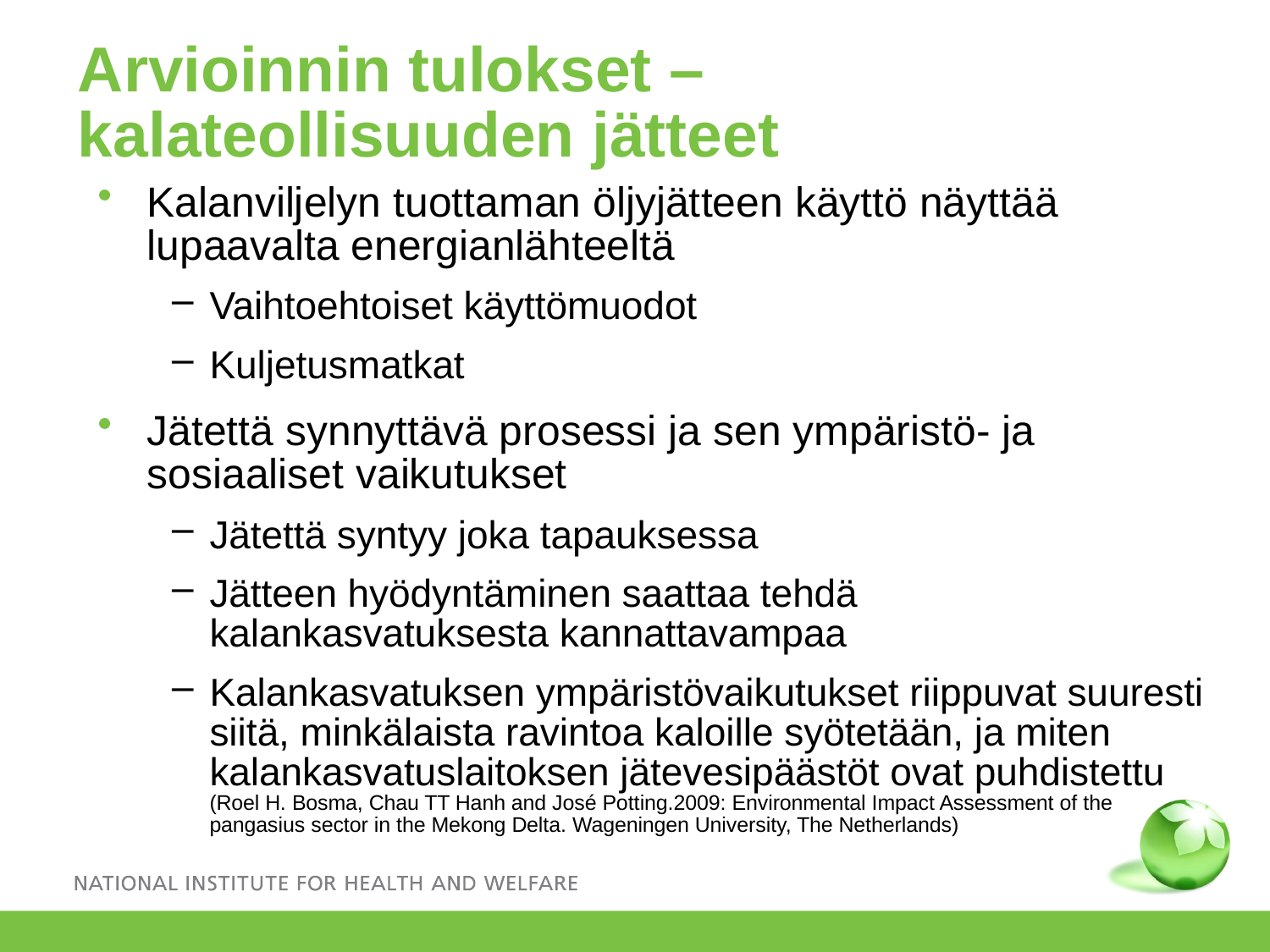

# Arvioinnin tulokset – kalateollisuuden jätteet
Kalanviljelyn tuottaman öljyjätteen käyttö näyttää lupaavalta energianlähteeltä
Vaihtoehtoiset käyttömuodot
Kuljetusmatkat
Jätettä synnyttävä prosessi ja sen ympäristö- ja sosiaaliset vaikutukset
Jätettä syntyy joka tapauksessa
Jätteen hyödyntäminen saattaa tehdä kalankasvatuksesta kannattavampaa
Kalankasvatuksen ympäristövaikutukset riippuvat suuresti siitä, minkälaista ravintoa kaloille syötetään, ja miten kalankasvatuslaitoksen jätevesipäästöt ovat puhdistettu (Roel H. Bosma, Chau TT Hanh and José Potting.2009: Environmental Impact Assessment of the pangasius sector in the Mekong Delta. Wageningen University, The Netherlands)